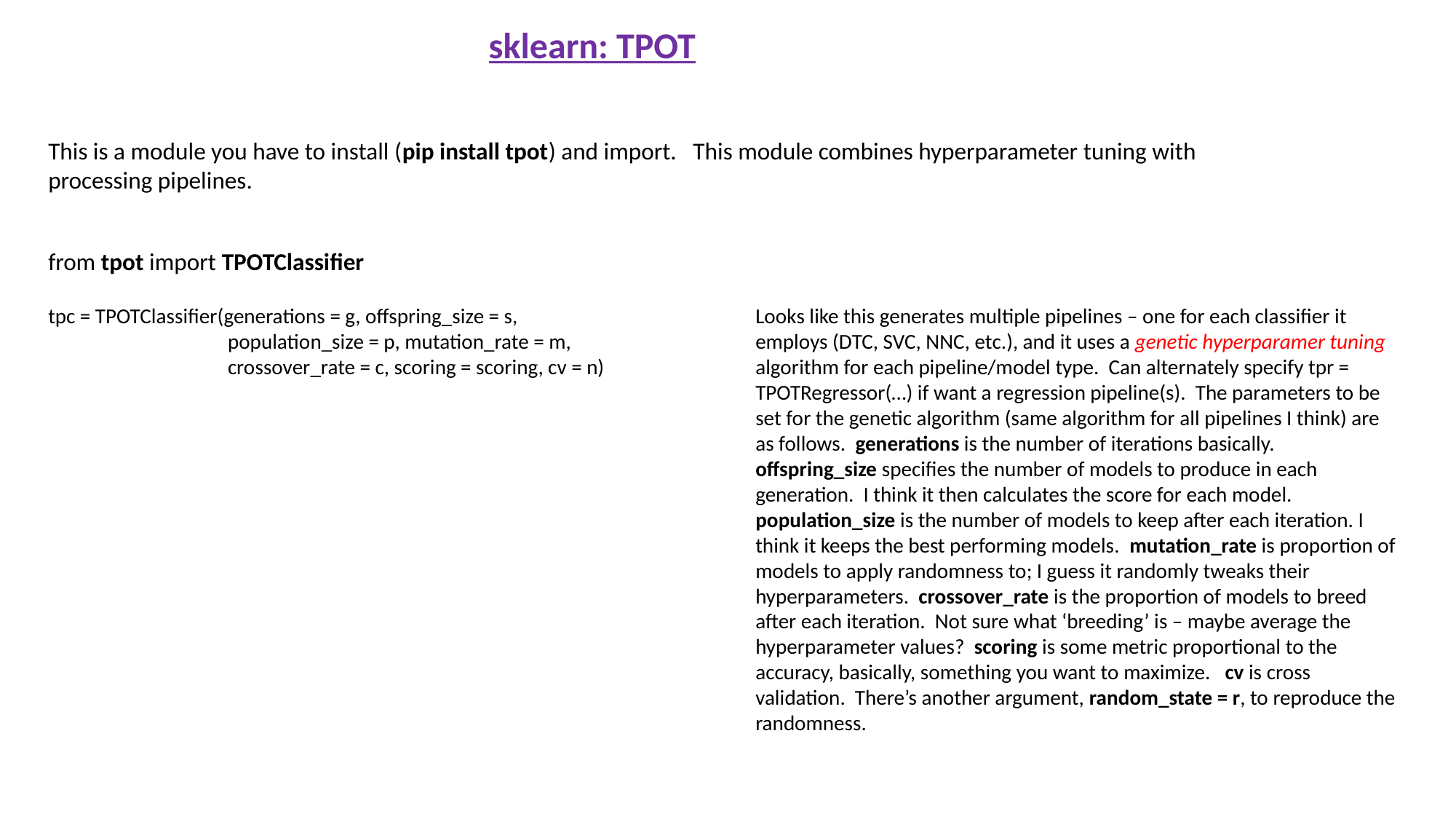

sklearn: TPOT
This is a module you have to install (pip install tpot) and import.   This module combines hyperparameter tuning with processing pipelines.
from tpot import TPOTClassifier
tpc = TPOTClassifier(generations = g, offspring_size = s,
                                      population_size = p, mutation_rate = m,
                                      crossover_rate = c, scoring = scoring, cv = n)
Looks like this generates multiple pipelines – one for each classifier it employs (DTC, SVC, NNC, etc.), and it uses a genetic hyperparamer tuning algorithm for each pipeline/model type.  Can alternately specify tpr = TPOTRegressor(…) if want a regression pipeline(s).  The parameters to be set for the genetic algorithm (same algorithm for all pipelines I think) are as follows.  generations is the number of iterations basically.  offspring_size specifies the number of models to produce in each generation.  I think it then calculates the score for each model.  population_size is the number of models to keep after each iteration. I think it keeps the best performing models.  mutation_rate is proportion of models to apply randomness to; I guess it randomly tweaks their hyperparameters.  crossover_rate is the proportion of models to breed after each iteration.  Not sure what ‘breeding’ is – maybe average the hyperparameter values?  scoring is some metric proportional to the accuracy, basically, something you want to maximize.   cv is cross validation.  There’s another argument, random_state = r, to reproduce the randomness.